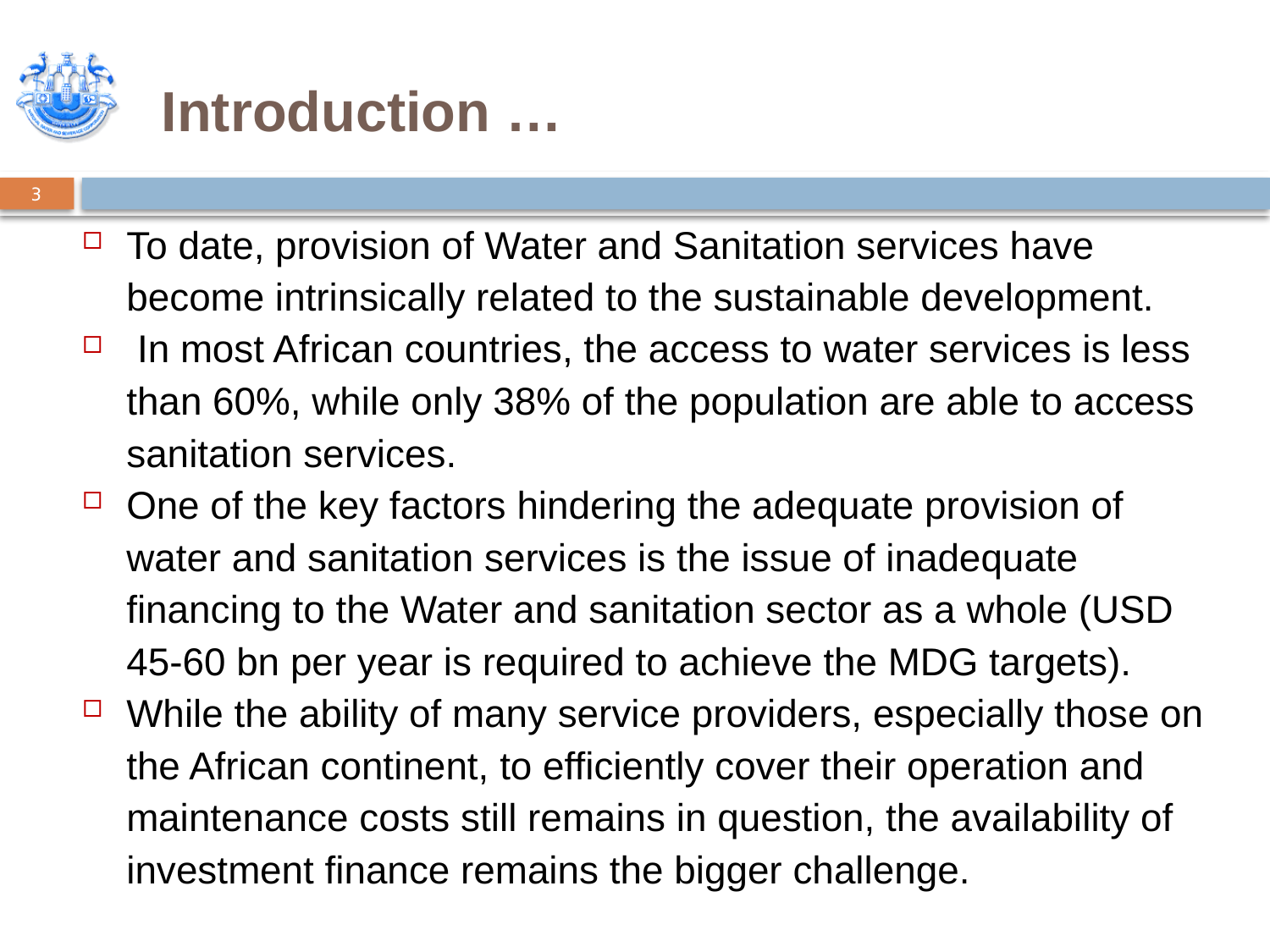

# Introduction …
3
To date, provision of Water and Sanitation services have become intrinsically related to the sustainable development.
 In most African countries, the access to water services is less than 60%, while only 38% of the population are able to access sanitation services.
One of the key factors hindering the adequate provision of water and sanitation services is the issue of inadequate financing to the Water and sanitation sector as a whole (USD 45-60 bn per year is required to achieve the MDG targets).
While the ability of many service providers, especially those on the African continent, to efficiently cover their operation and maintenance costs still remains in question, the availability of investment finance remains the bigger challenge.